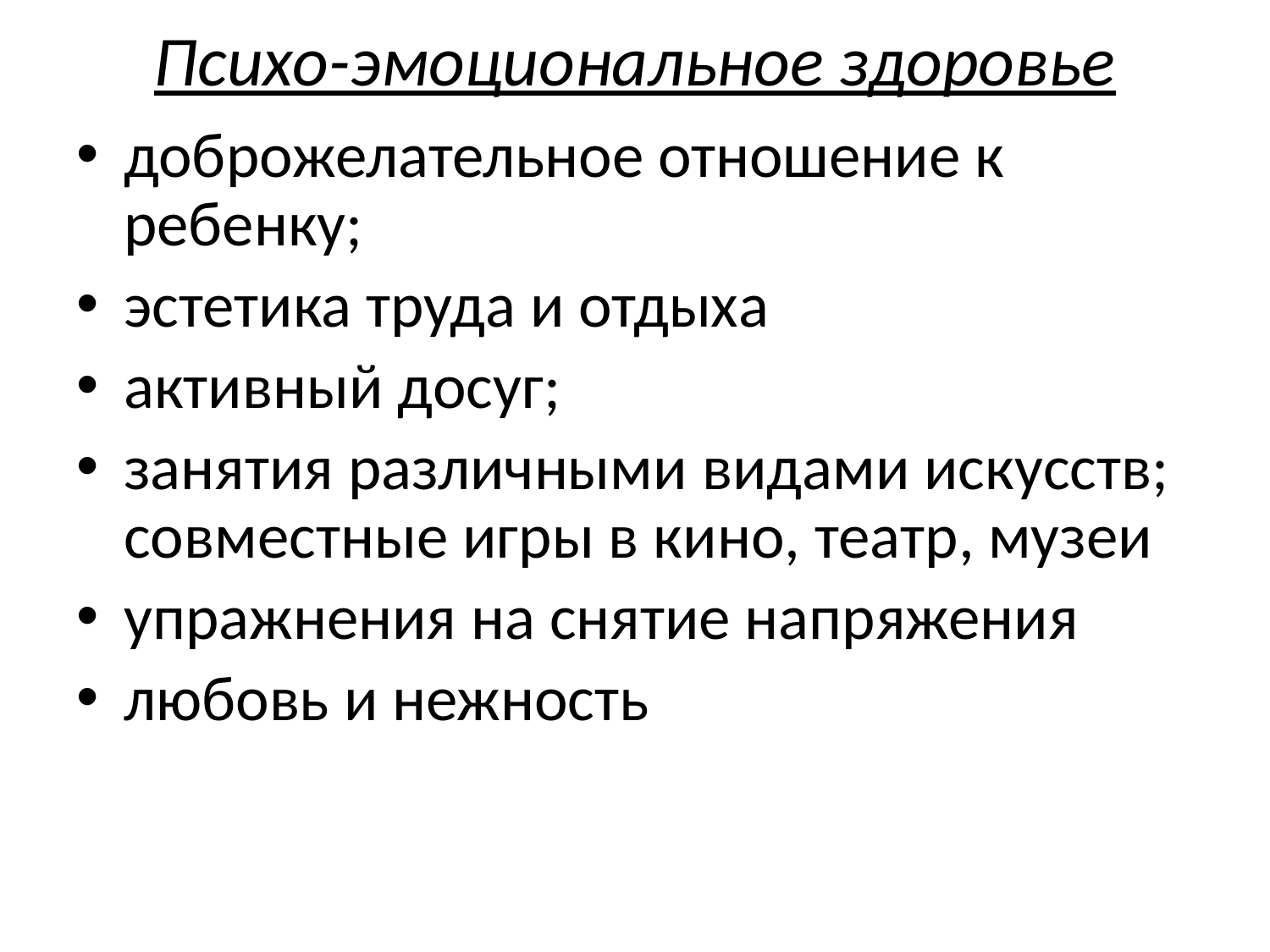

# Психо-эмоциональное здоровье
доброжелательное отношение к ребенку;
эстетика труда и отдыха
активный досуг;
занятия различными видами искусств; совместные игры в кино, театр, музеи
упражнения на снятие напряжения
любовь и нежность